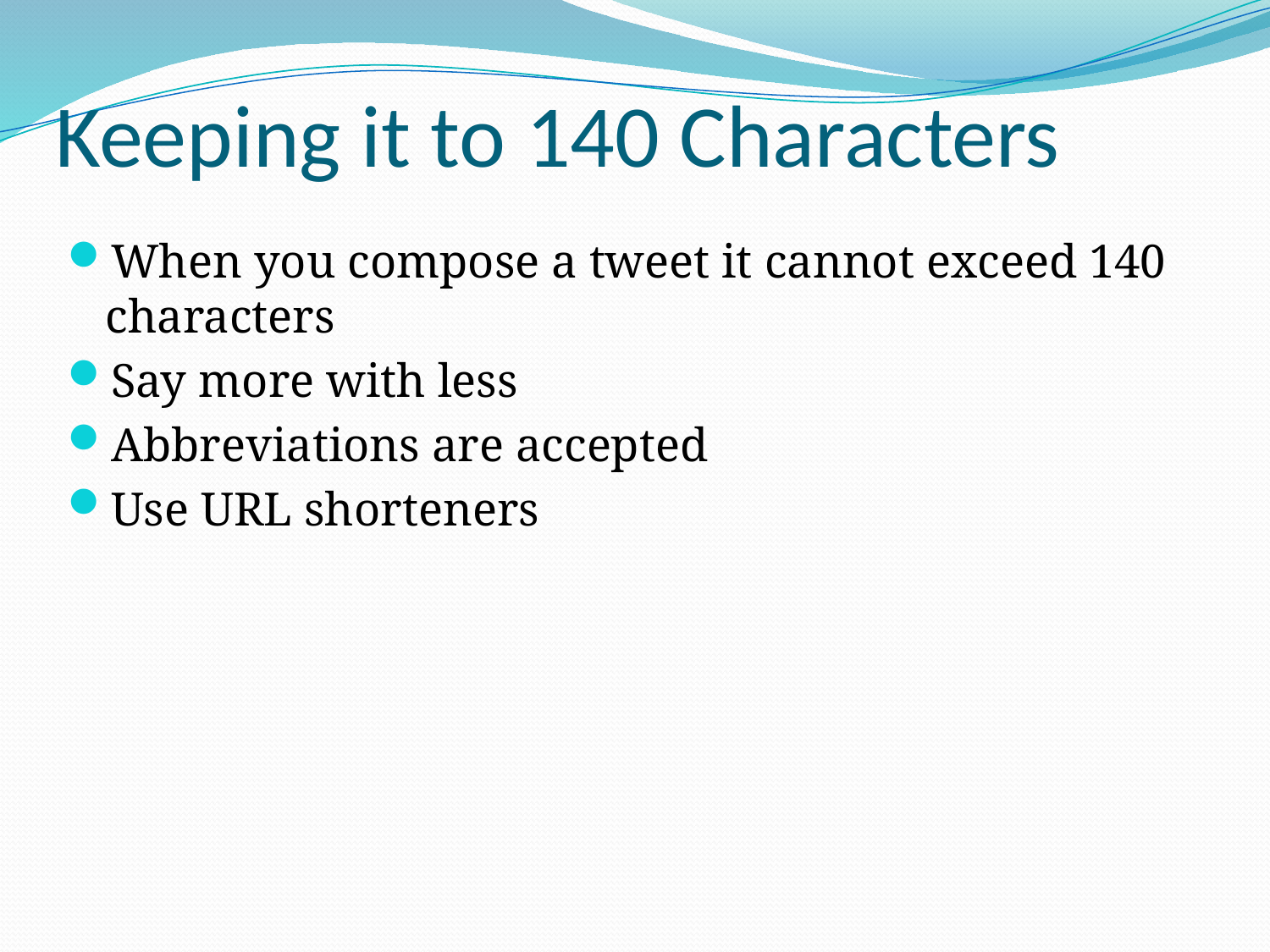

# Keeping it to 140 Characters
When you compose a tweet it cannot exceed 140 characters
Say more with less
Abbreviations are accepted
Use URL shorteners